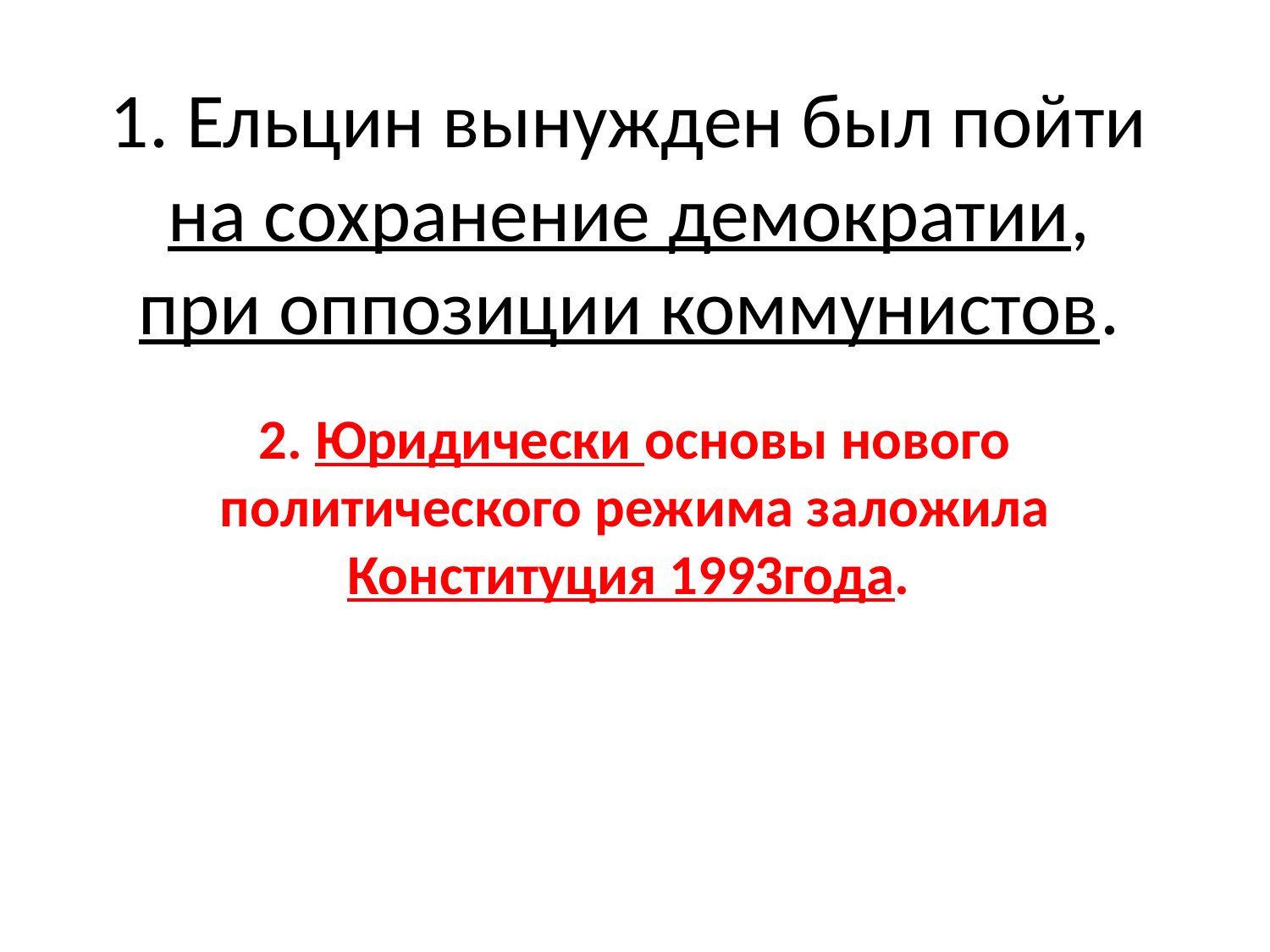

# 1. Ельцин вынужден был пойти на сохранение демократии, при оппозиции коммунистов.
2. Юридически основы нового политического режима заложила Конституция 1993года.